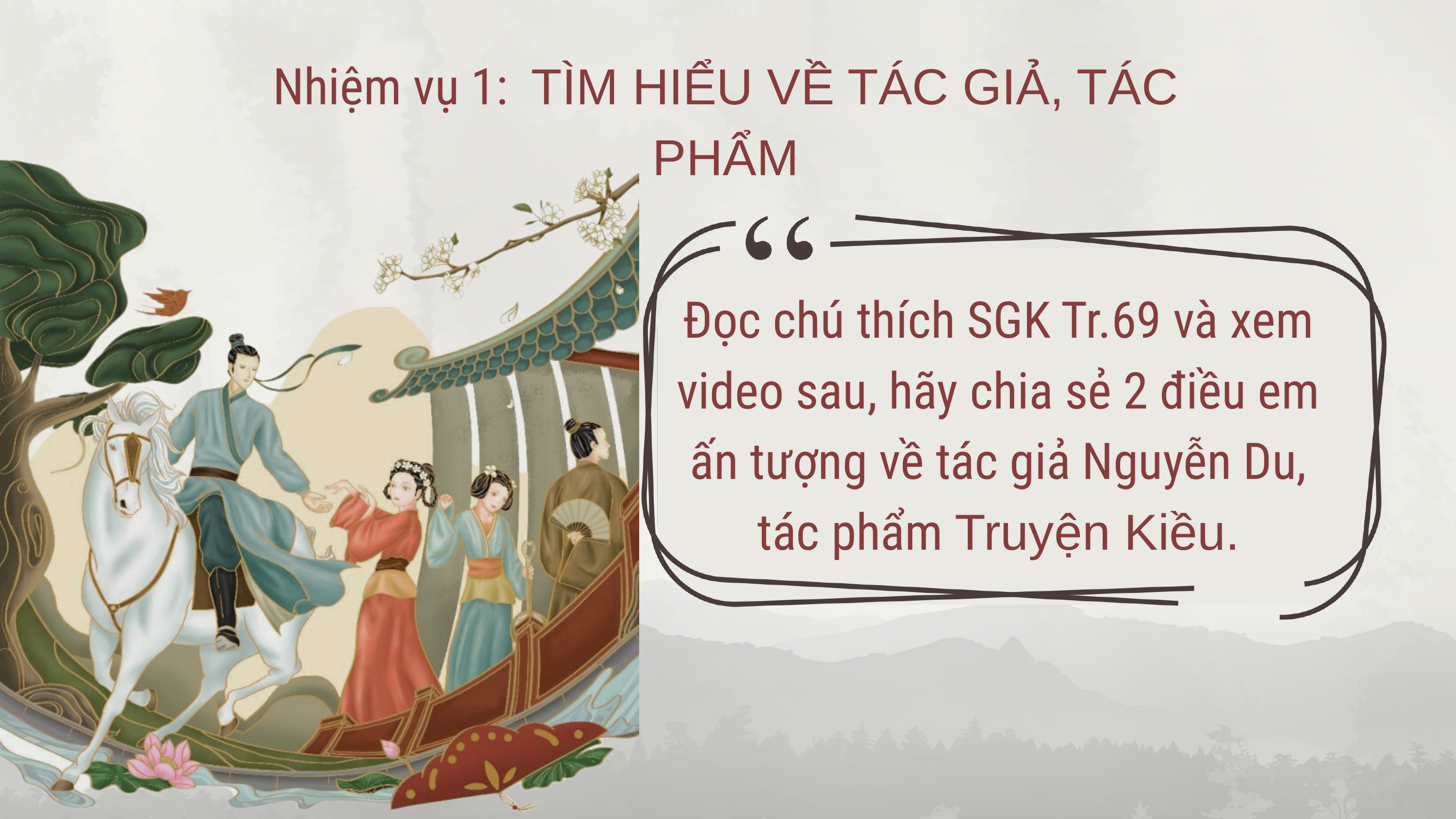

Nhiệm vụ 1:  TÌM HIỂU VỀ TÁC GIẢ, TÁC PHẨM

Đọc chú thích SGK Tr.69 và xem video sau, hãy chia sẻ 2 điều em ấn tượng về tác giả Nguyễn Du, tác phẩm Truyện Kiều.